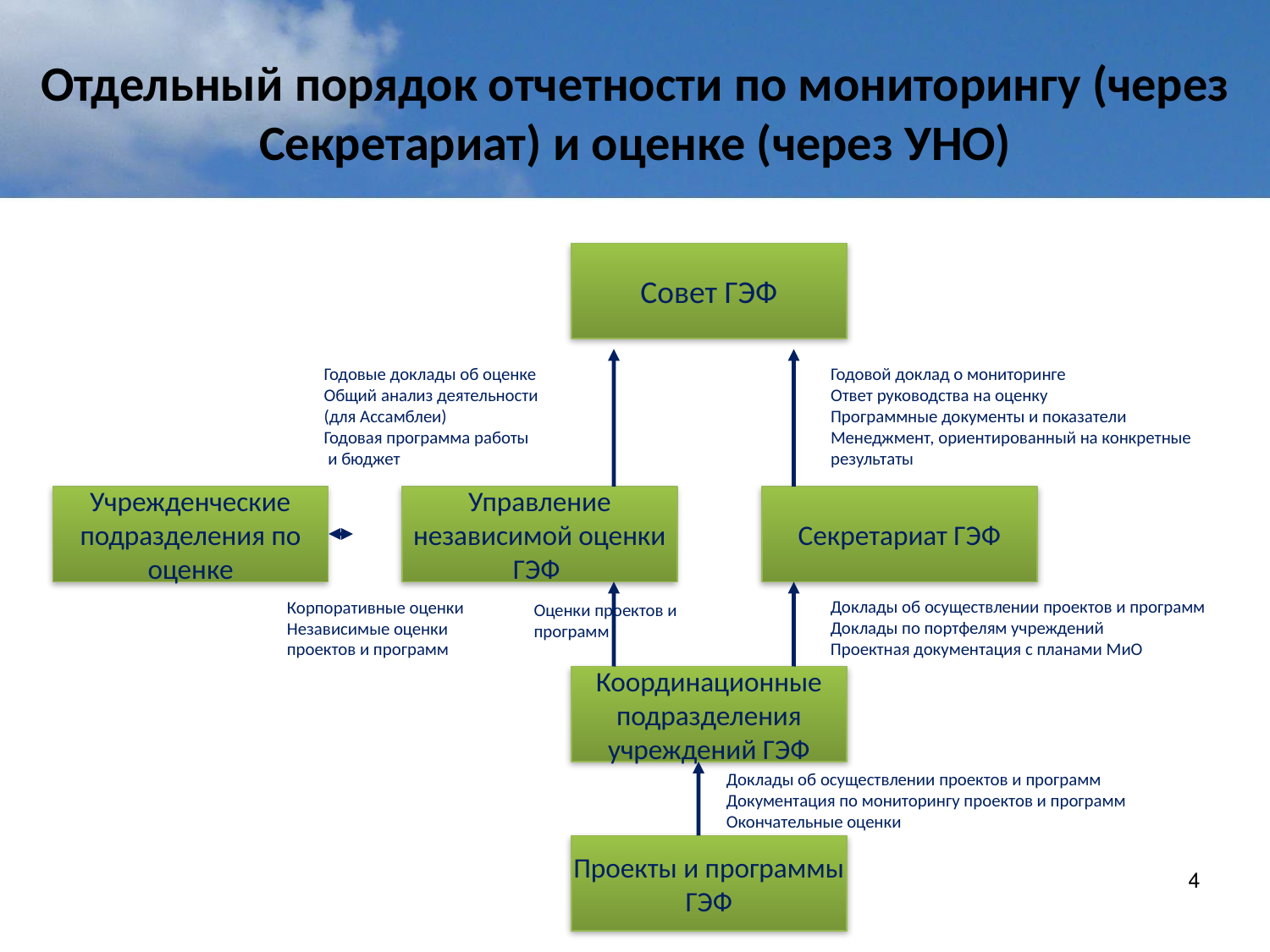

# Отдельный порядок отчетности по мониторингу (через Секретариат) и оценке (через УНО)

Совет ГЭФ

Годовые доклады об оценке
Общий анализ деятельности
(для Ассамблеи)
Годовая программа работы
 и бюджет
Годовой доклад о мониторинге
Ответ руководства на оценку
Программные документы и показатели
Менеджмент, ориентированный на конкретные
результаты
Учрежденческие подразделения по оценке

Управление независимой оценки ГЭФ

Секретариат ГЭФ

Доклады об осуществлении проектов и программ
Доклады по портфелям учреждений
Проектная документация с планами МиО
Корпоративные оценки
Независимые оценки
проектов и программ
Оценки проектов и
программ
Координационные подразделения учреждений ГЭФ

Доклады об осуществлении проектов и программ
Документация по мониторингу проектов и программ
Окончательные оценки

Проекты и программы ГЭФ
4